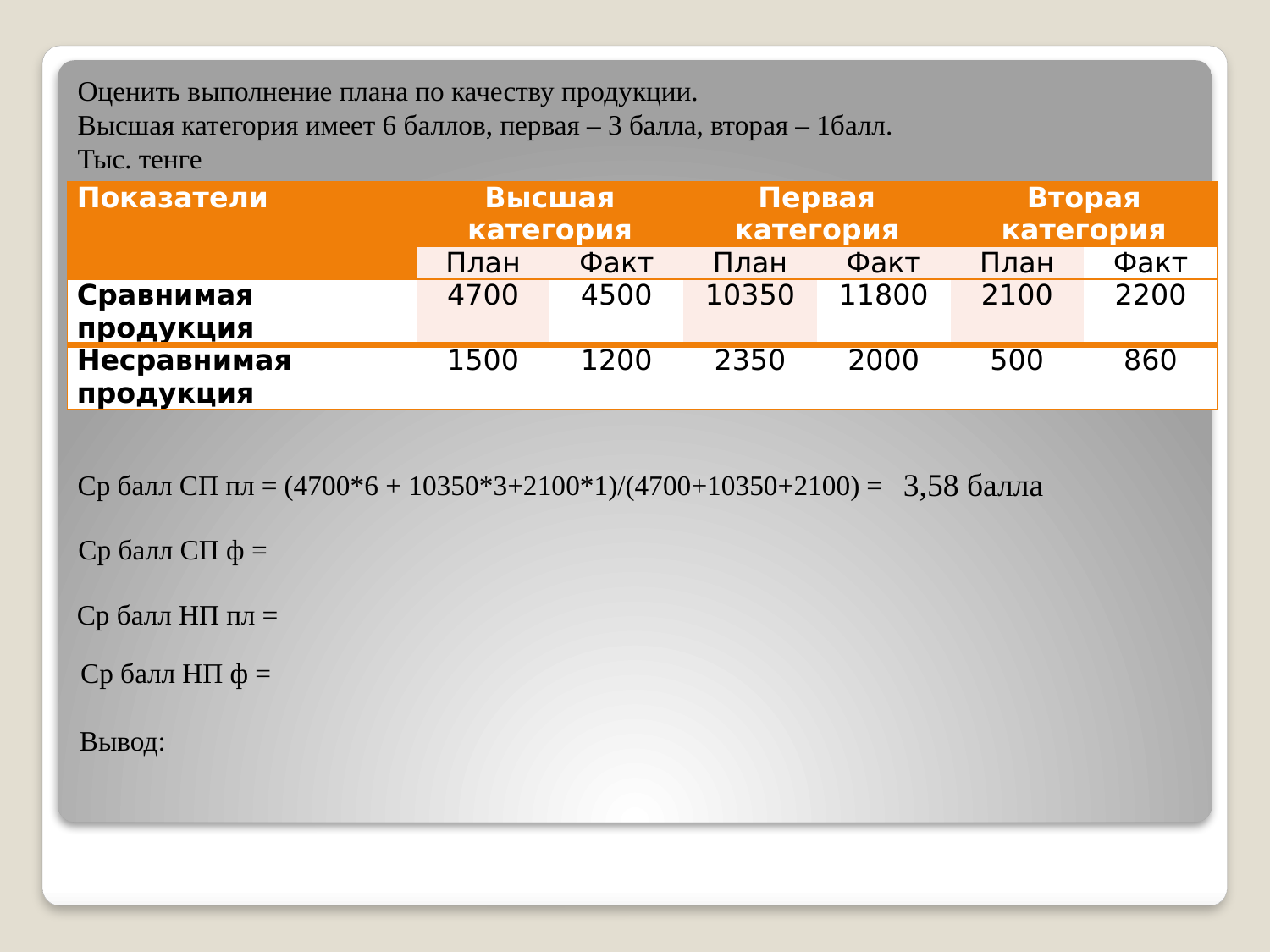

Оценить выполнение плана по качеству продукции.
Высшая категория имеет 6 баллов, первая – 3 балла, вторая – 1балл.
Тыс. тенге
| Показатели | Высшая категория |  | Первая категория |  | Вторая категория |  |
| --- | --- | --- | --- | --- | --- | --- |
|  | План | Факт | План | Факт | План | Факт |
| Сравнимая продукция | 4700 | 4500 | 10350 | 11800 | 2100 | 2200 |
| Несравнимая продукция | 1500 | 1200 | 2350 | 2000 | 500 | 860 |
3,58 балла
Ср балл СП пл = (4700*6 + 10350*3+2100*1)/(4700+10350+2100) =
Ср балл СП ф =
Ср балл НП пл =
Ср балл НП ф =
Вывод: